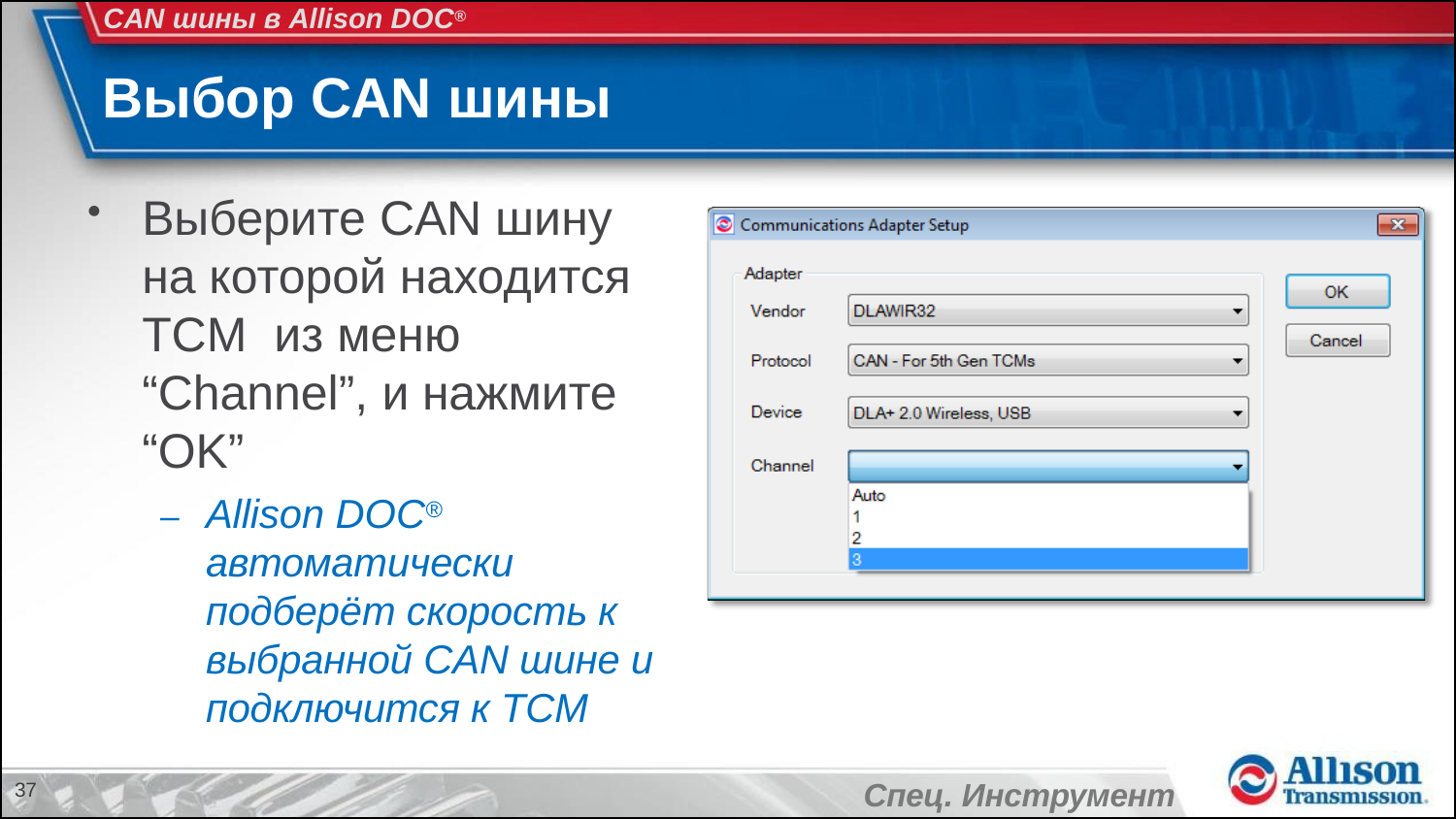

CAN шины в Allison DOC®
# Выбор CAN шины
Выберите CAN шину на которой находится TCM  из меню  “Channel”, и нажмите “OK”
–	Allison DOC® автоматически подберёт скорость к выбранной CAN шине и подключится к TCM

37
Спец. Инструмент